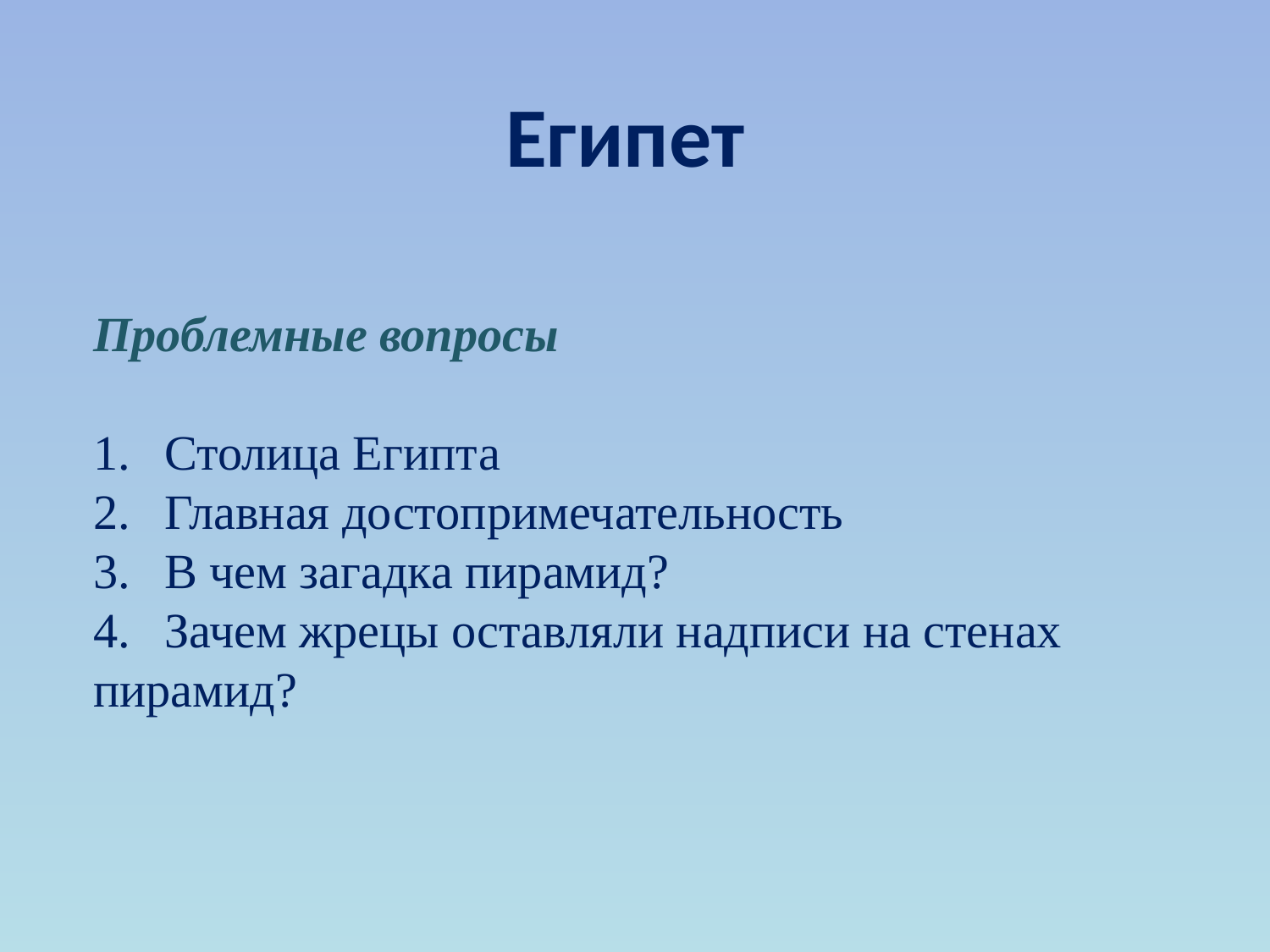

Египет
Проблемные вопросы

Столица Египта
Главная достопримечательность
В чем загадка пирамид?
Зачем жрецы оставляли надписи на стенах
пирамид?